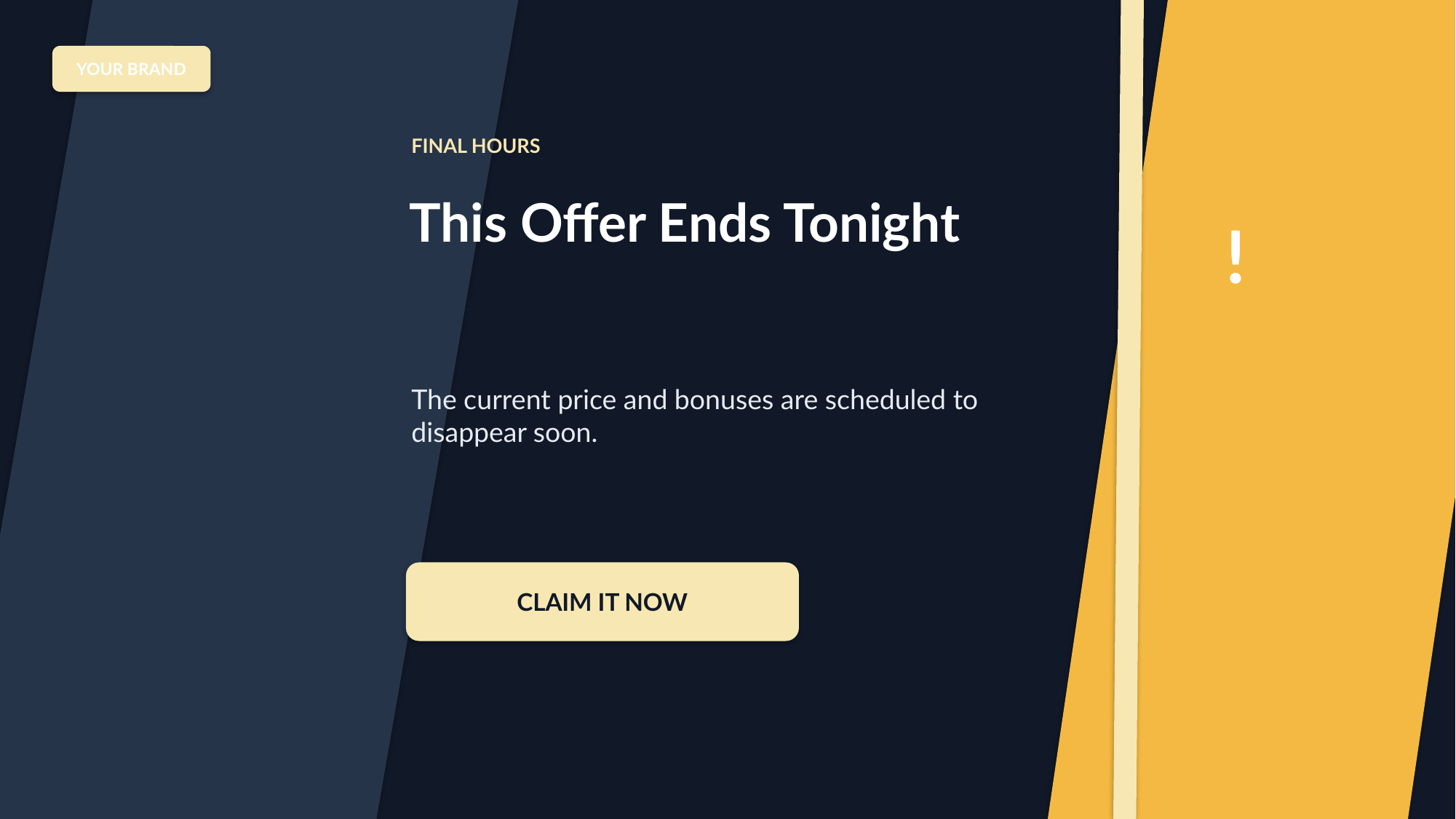

YOUR BRAND
FINAL HOURS
!
This Offer Ends Tonight
The current price and bonuses are scheduled to disappear soon.

CLAIM IT NOW
PAUSE • NOTICE • CLICK